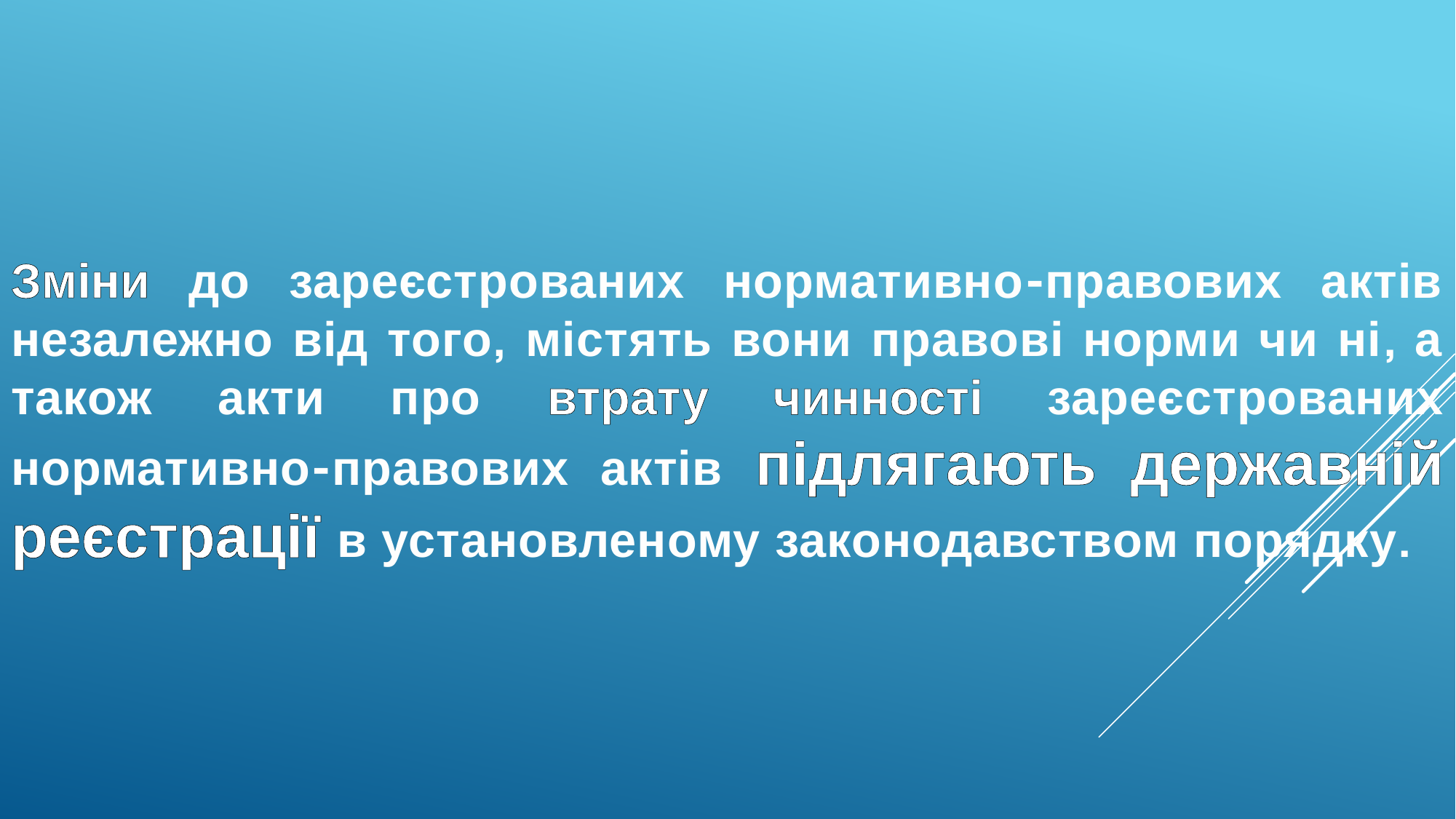

Зміни до зареєстрованих нормативно-правових актів незалежно від того, містять вони правові норми чи ні, а також акти про втрату чинності зареєстрованих нормативно-правових актів підлягають державній реєстрації в установленому законодавством порядку.